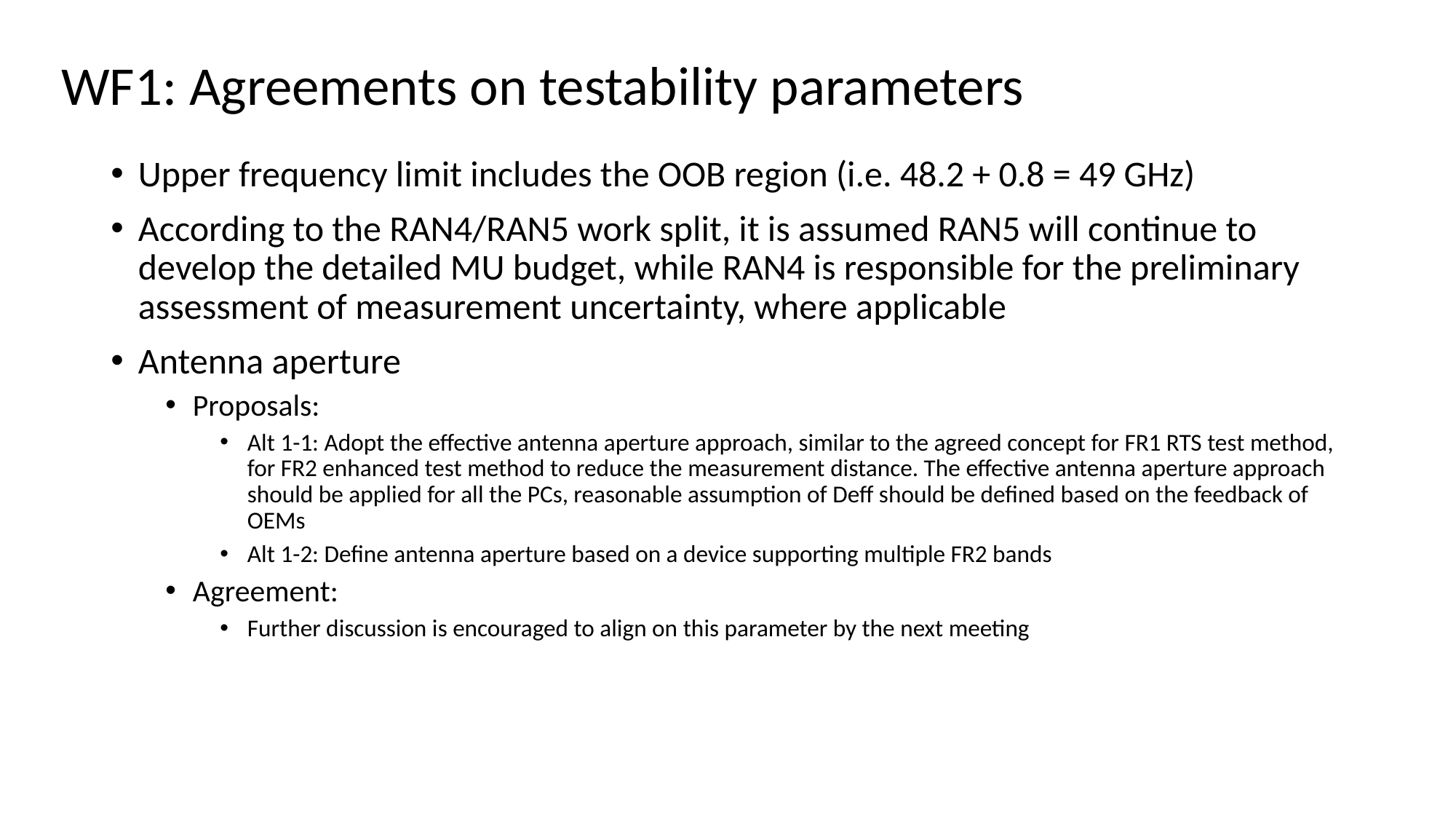

# WF1: Agreements on testability parameters
Upper frequency limit includes the OOB region (i.e. 48.2 + 0.8 = 49 GHz)
According to the RAN4/RAN5 work split, it is assumed RAN5 will continue to develop the detailed MU budget, while RAN4 is responsible for the preliminary assessment of measurement uncertainty, where applicable
Antenna aperture
Proposals:
Alt 1-1: Adopt the effective antenna aperture approach, similar to the agreed concept for FR1 RTS test method, for FR2 enhanced test method to reduce the measurement distance. The effective antenna aperture approach should be applied for all the PCs, reasonable assumption of Deff should be defined based on the feedback of OEMs
Alt 1-2: Define antenna aperture based on a device supporting multiple FR2 bands
Agreement:
Further discussion is encouraged to align on this parameter by the next meeting